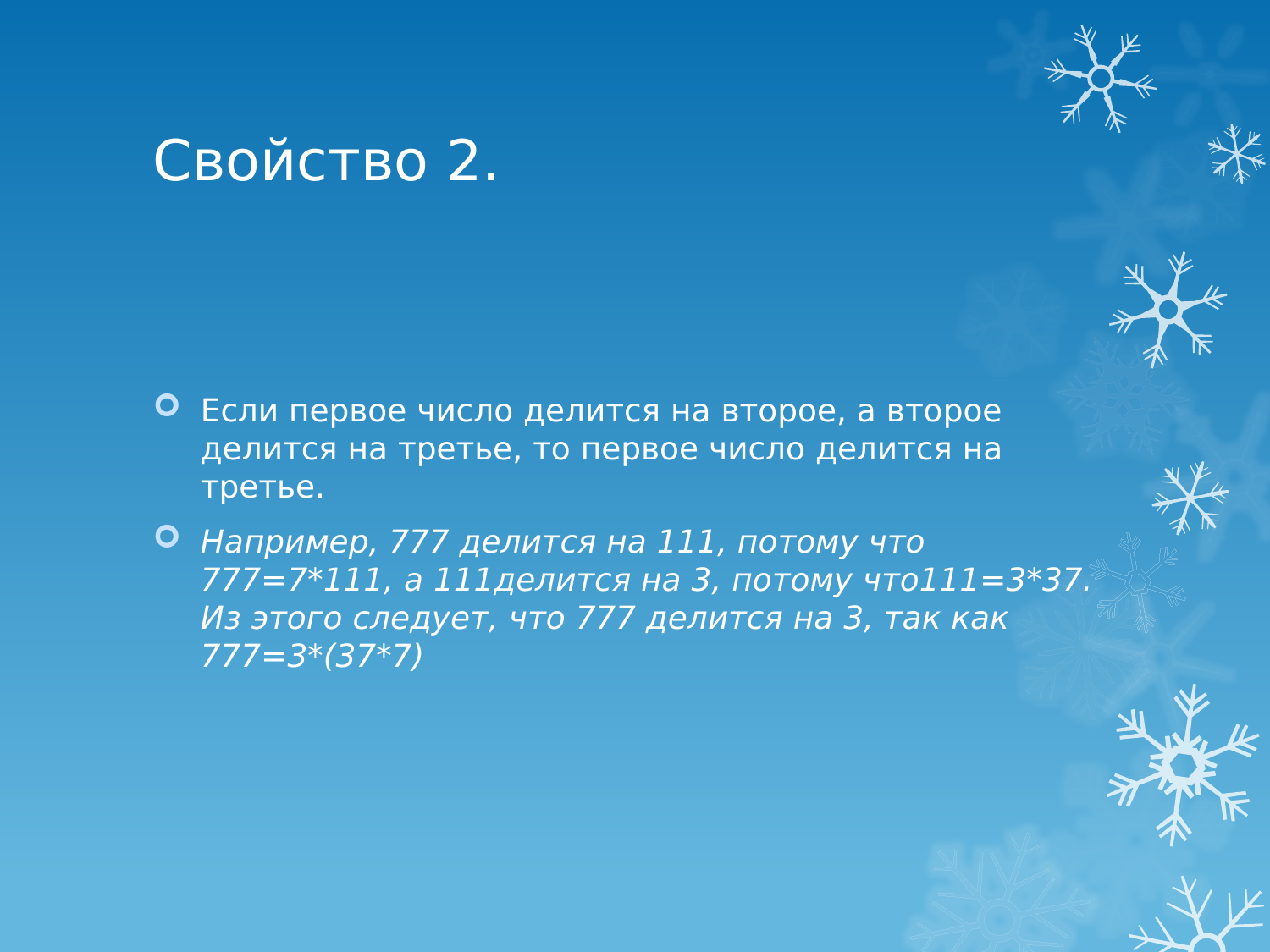

# Свойство 2.
Если первое число делится на второе, а второе делится на третье, то первое число делится на третье.
Например, 777 делится на 111, потому что 777=7*111, а 111делится на 3, потому что111=3*37. Из этого следует, что 777 делится на 3, так как 777=3*(37*7)